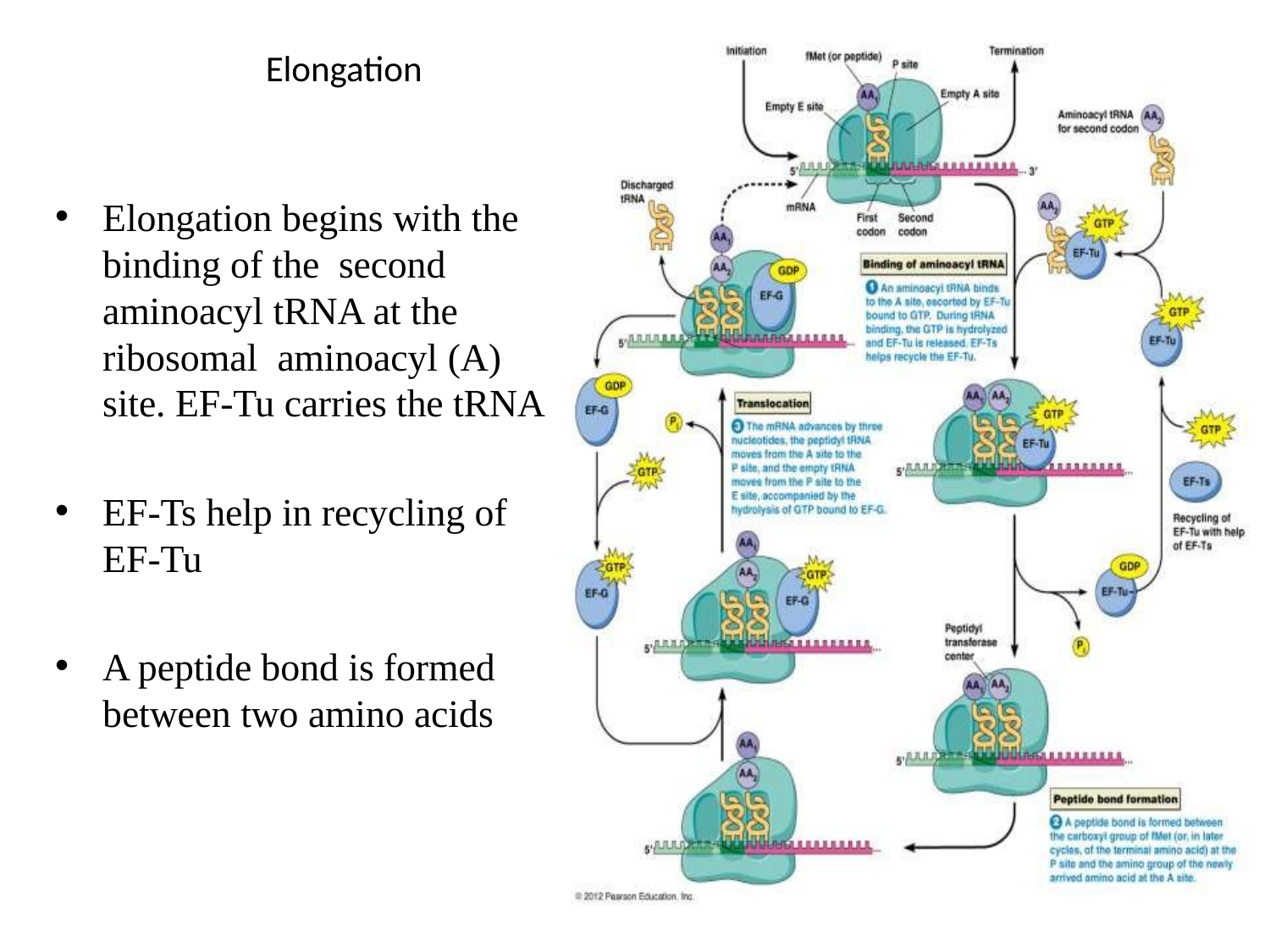

# Elongation

Elongation begins with the binding of the  second aminoacyl tRNA at the ribosomal  aminoacyl (A) site. EF-Tu carries the tRNA

EF-Ts help in recycling of EF-Tu

A peptide bond is formed between two amino acids